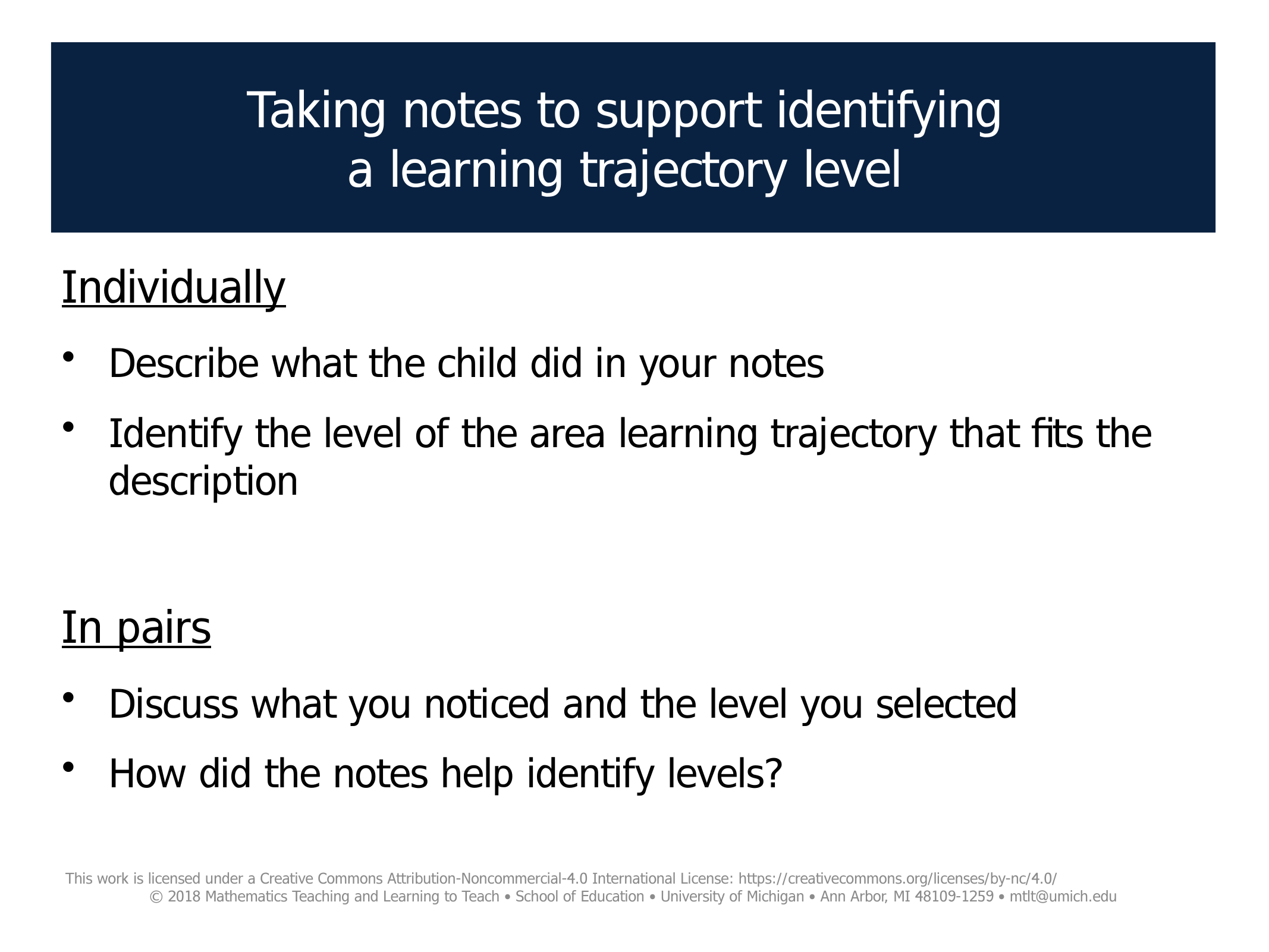

# Taking notes to support identifying a learning trajectory level
Individually
Describe what the child did in your notes
Identify the level of the area learning trajectory that fits the description

In pairs
Discuss what you noticed and the level you selected
How did the notes help identify levels?
This work is licensed under a Creative Commons Attribution-Noncommercial-4.0 International License: https://creativecommons.org/licenses/by-nc/4.0/
© 2018 Mathematics Teaching and Learning to Teach • School of Education • University of Michigan • Ann Arbor, MI 48109-1259 • mtlt@umich.edu